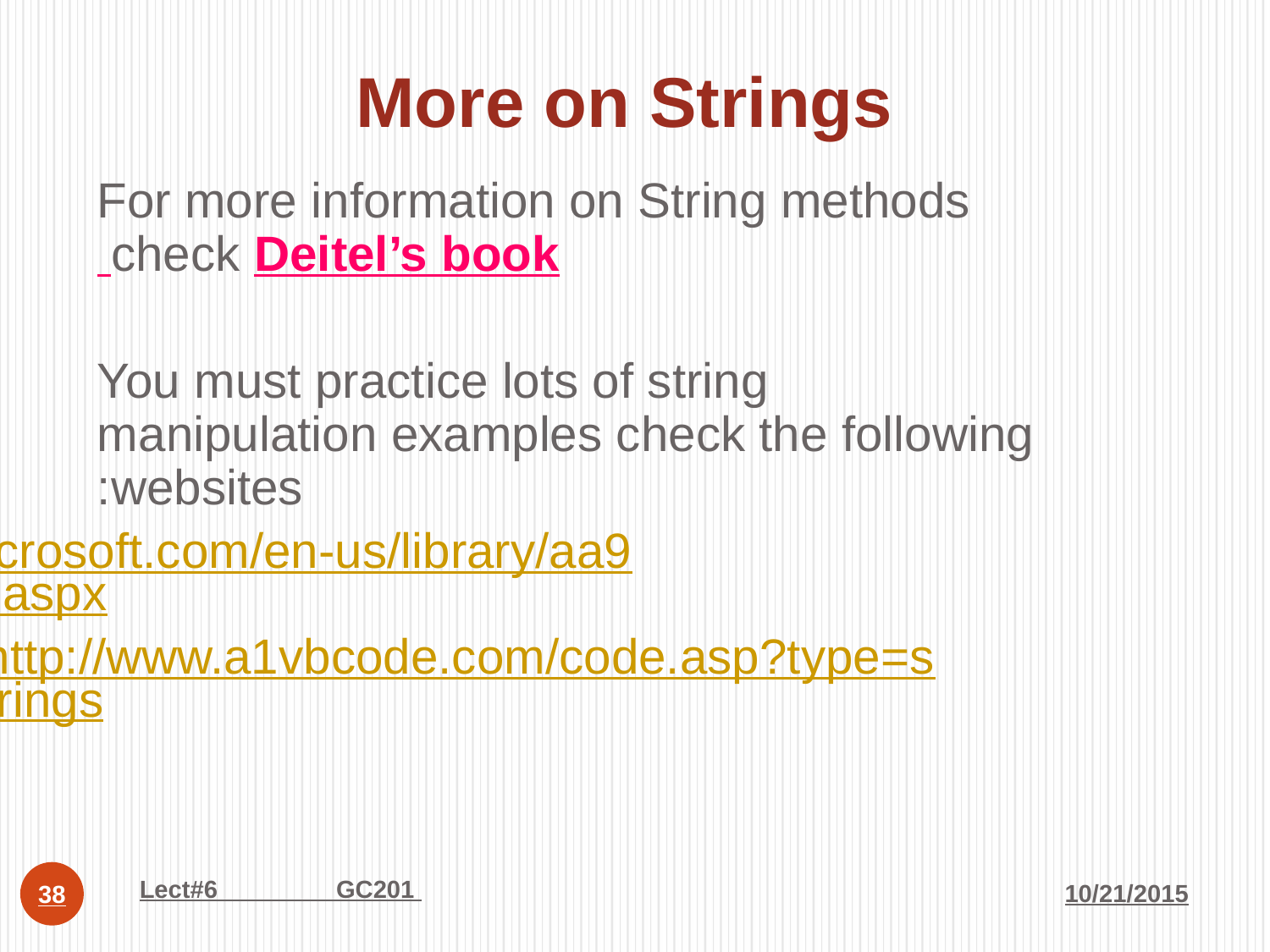

# More on Strings
For more information on String methods check Deitel’s book

You must practice lots of string manipulation examples check the following websites:
http://msdn.microsoft.com/en-us/library/aa903372(VS.71).aspx
http://www.a1vbcode.com/code.asp?type=strings

Lect#6                 GC201
10/21/2015
38